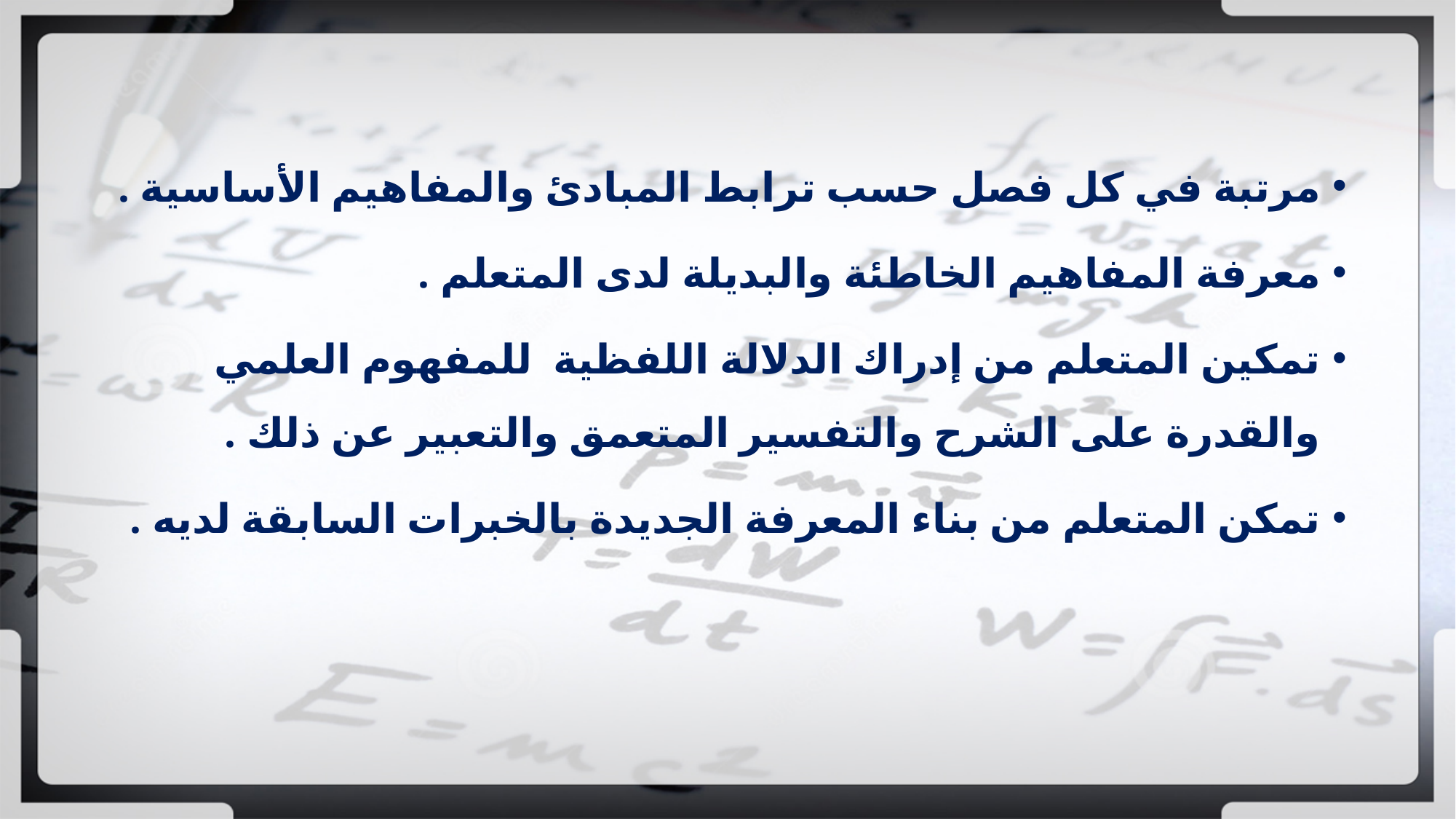

مرتبة في كل فصل حسب ترابط المبادئ والمفاهيم الأساسية .
معرفة المفاهيم الخاطئة والبديلة لدى المتعلم .
تمكين المتعلم من إدراك الدلالة اللفظية  للمفهوم العلمي والقدرة على الشرح والتفسير المتعمق والتعبير عن ذلك .
تمكن المتعلم من بناء المعرفة الجديدة بالخبرات السابقة لديه .